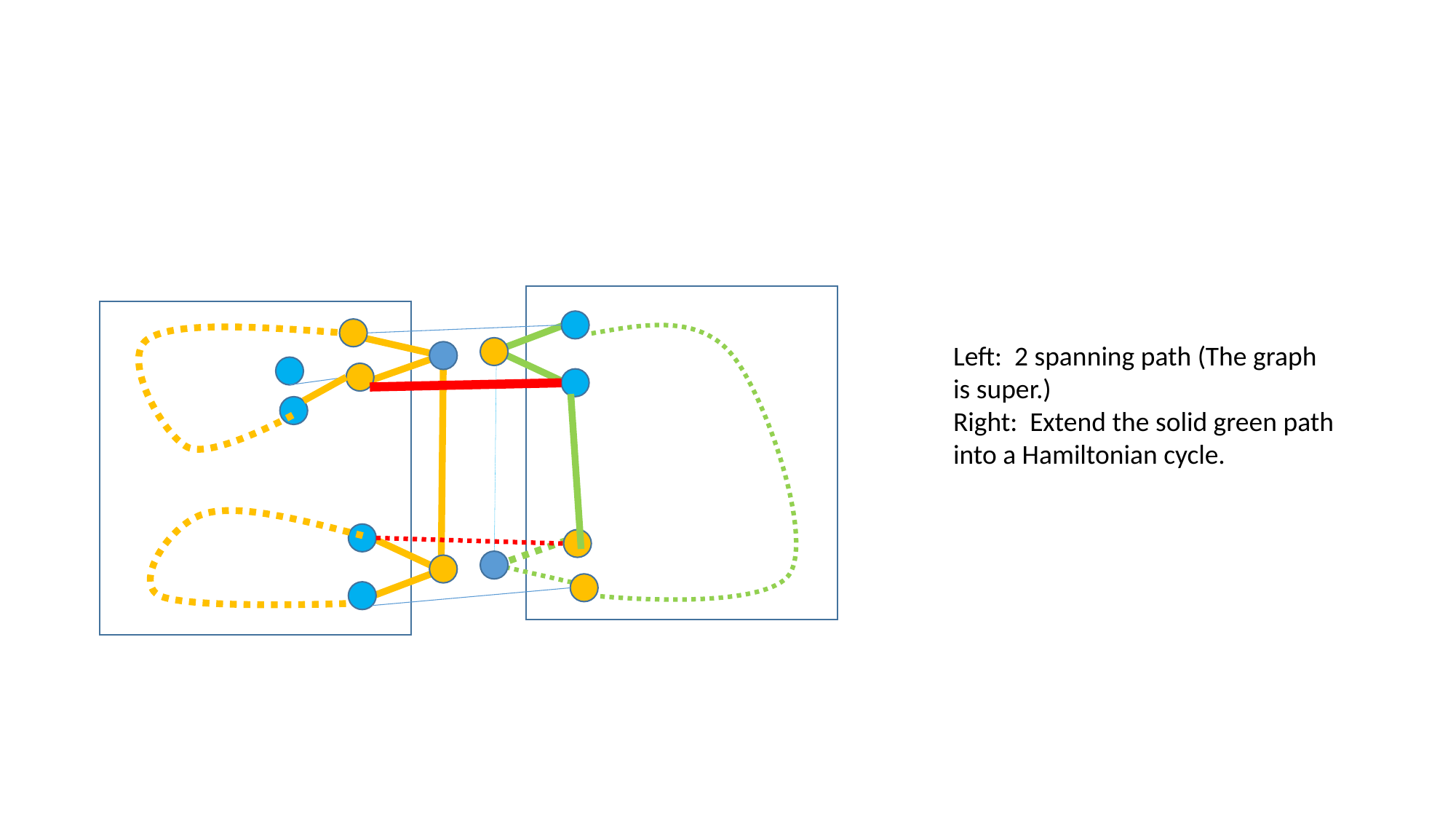

#

Left:  2 spanning path (The graph is super.)
Right:  Extend the solid green path into a Hamiltonian cycle.